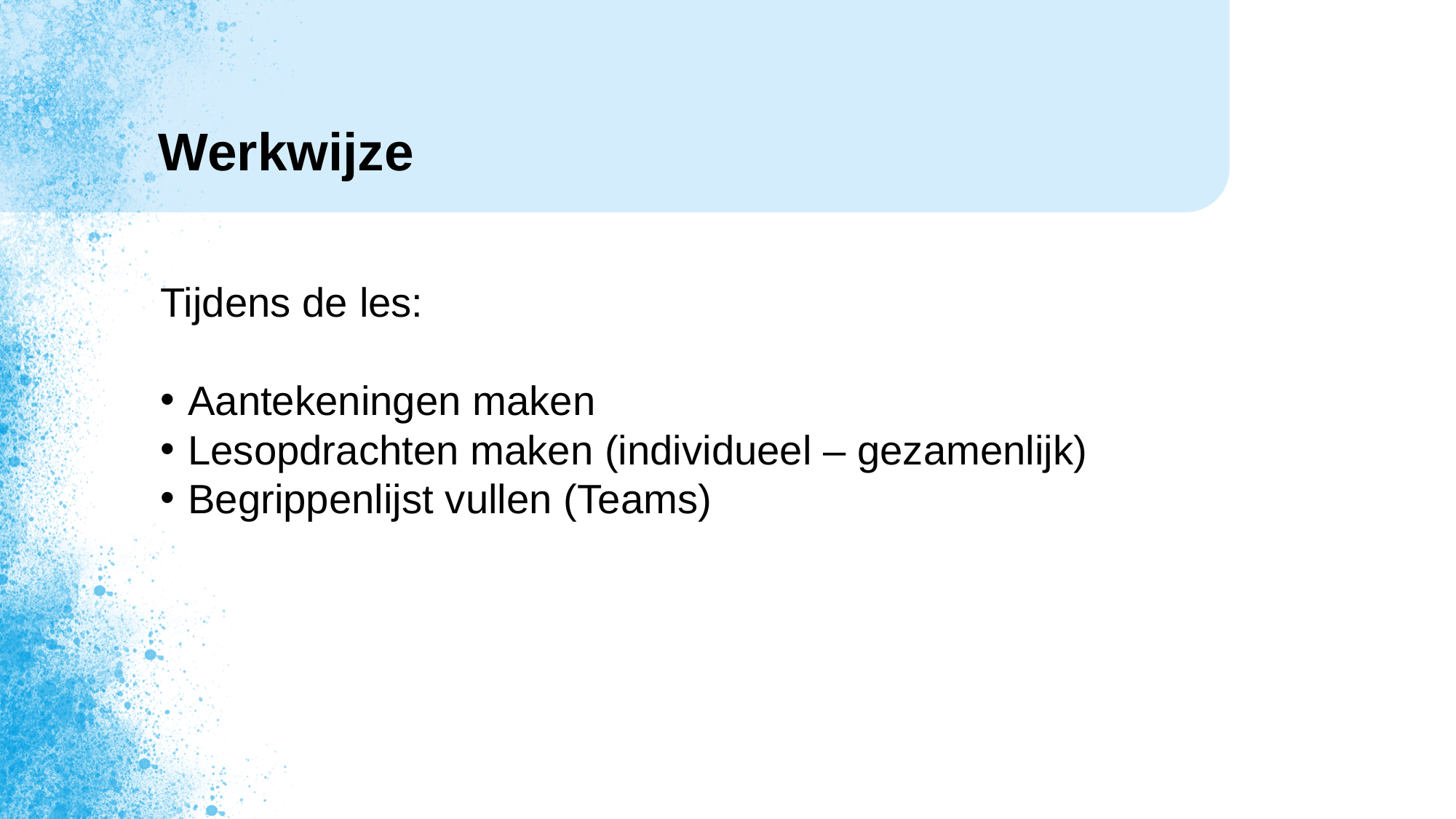

# Werkwijze
Tijdens de les:

Aantekeningen maken
Lesopdrachten maken (individueel – gezamenlijk)
Begrippenlijst vullen (Teams)